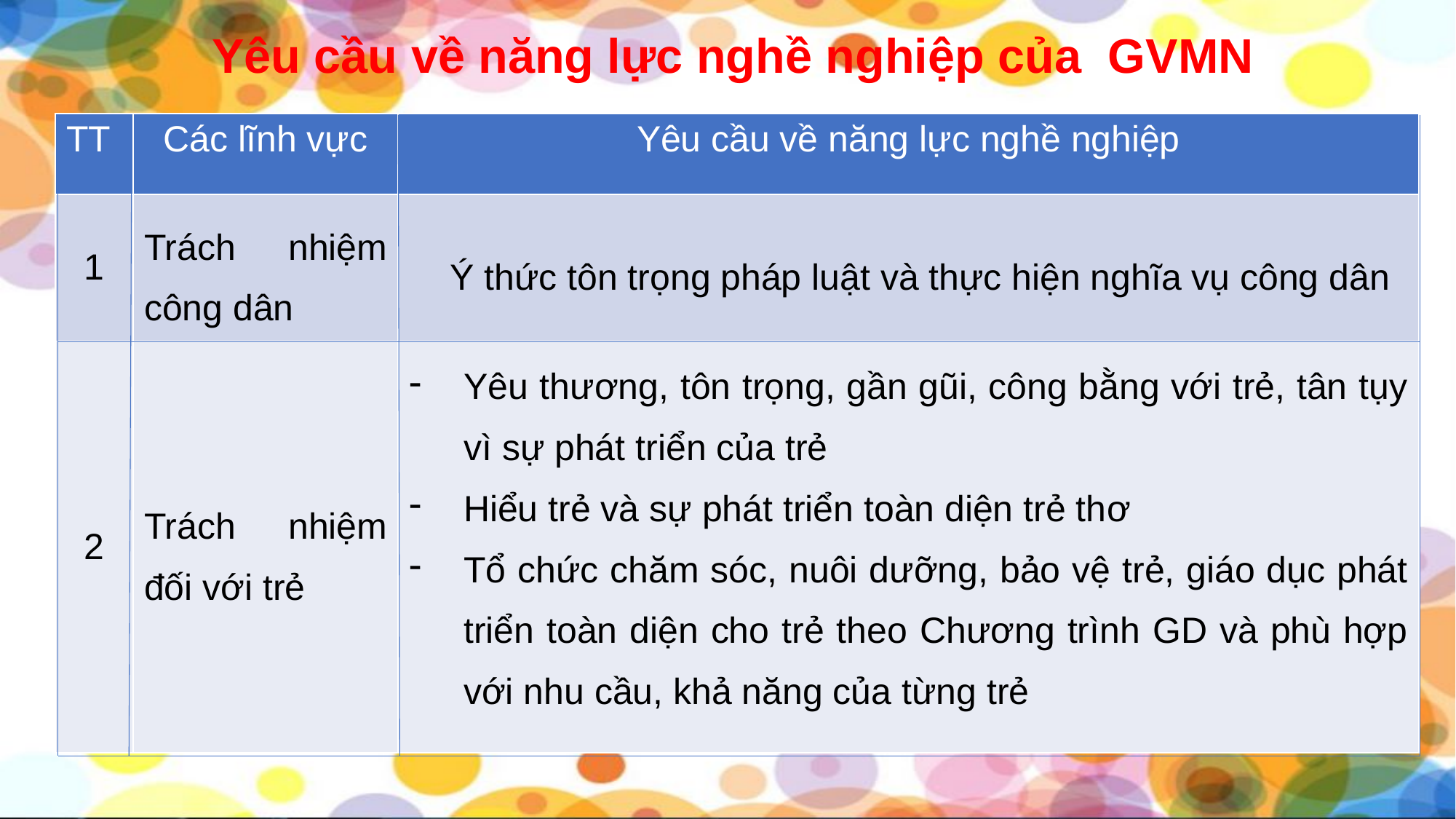

# Yêu cầu về năng lực nghề nghiệp của  GVMN
| TT | Các lĩnh vực | Yêu cầu về năng lực nghề nghiệp |
| --- | --- | --- |
| 1 | Trách nhiệm công dân | Ý thức tôn trọng pháp luật và thực hiện nghĩa vụ công dân |
| 2 | Trách nhiệm đối với trẻ | Yêu thương, tôn trọng, gần gũi, công bằng với trẻ, tân tụy vì sự phát triển của trẻ Hiểu trẻ và sự phát triển toàn diện trẻ thơ Tổ chức chăm sóc, nuôi dưỡng, bảo vệ trẻ, giáo dục phát triển toàn diện cho trẻ theo Chương trình GD và phù hợp với nhu cầu, khả năng của từng trẻ |